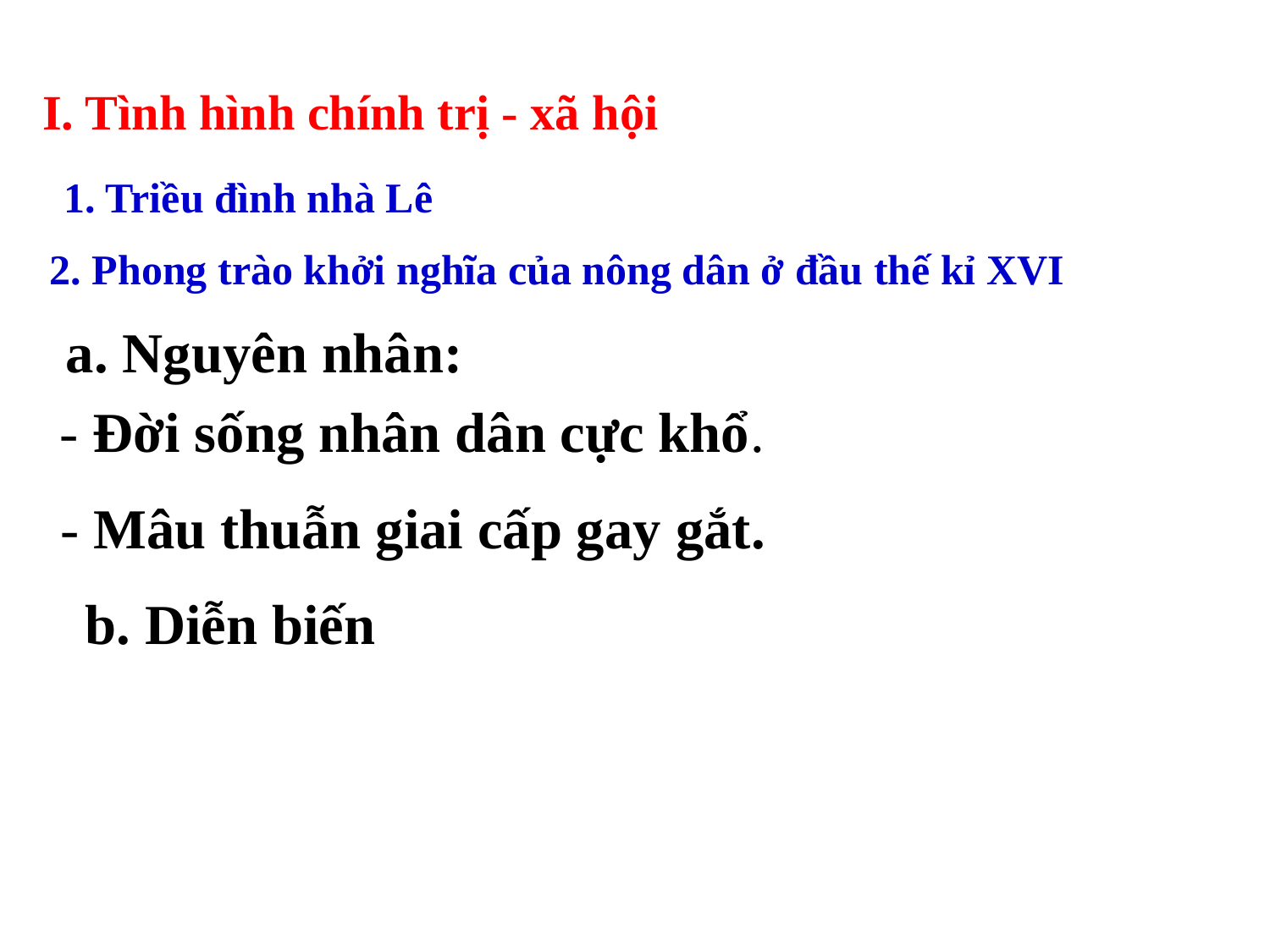

I. Tình hình chính trị - xã hội
1. Triều đình nhà Lê
2. Phong trào khởi nghĩa của nông dân ở đầu thế kỉ XVI
a. Nguyên nhân:
- Đời sống nhân dân cực khổ.
- Mâu thuẫn giai cấp gay gắt.
b. Diễn biến